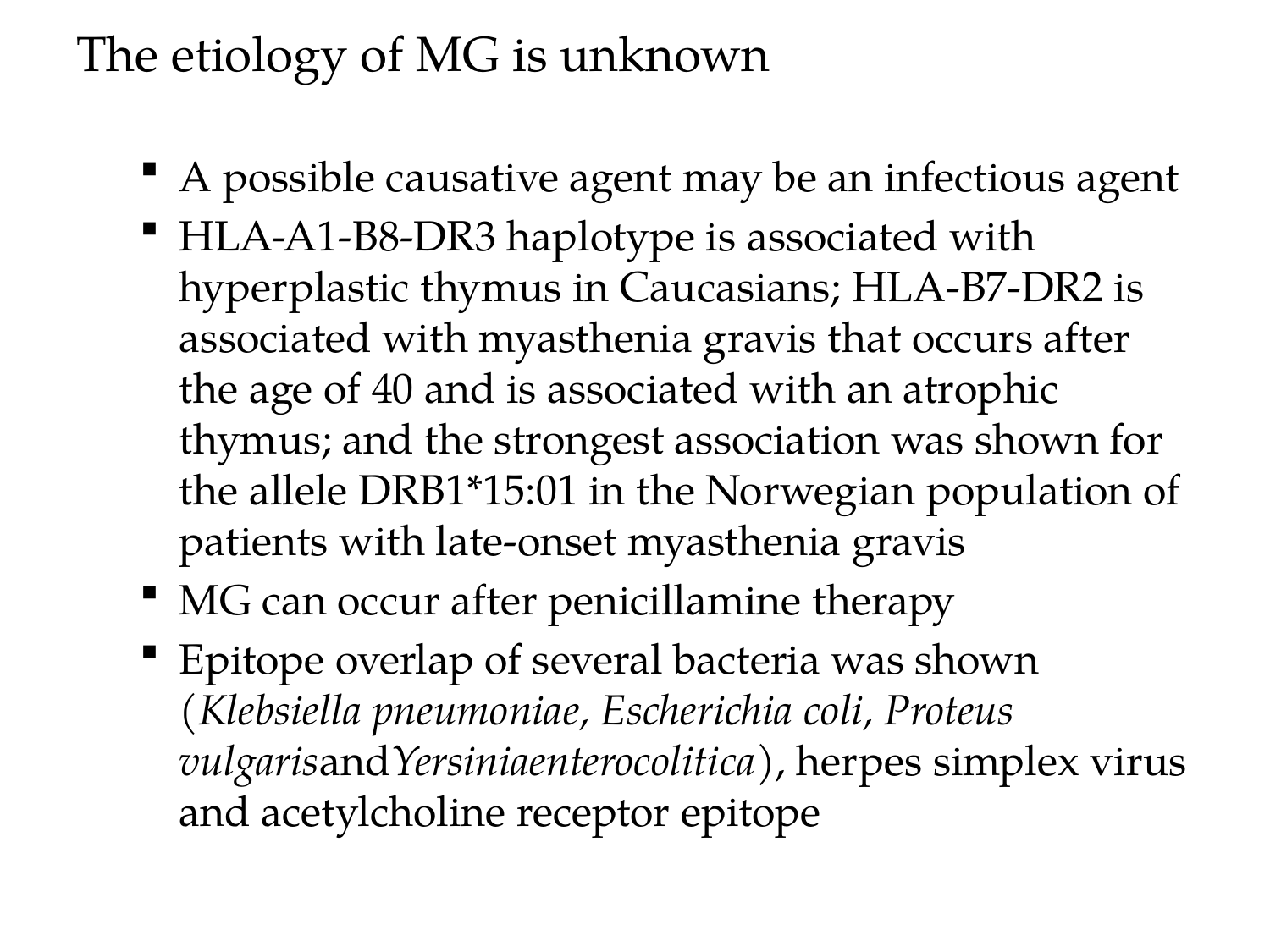

The etiology of MG is unknown

A possible causative agent may be an infectious agent
HLA-A1-B8-DR3 haplotype is associated with hyperplastic thymus in Caucasians; HLA-B7-DR2 is associated with myasthenia gravis that occurs after the age of 40 and is associated with an atrophic thymus; and the strongest association was shown for the allele DRB1*15:01 in the Norwegian population of patients with late-onset myasthenia gravis
MG can occur after penicillamine therapy
Epitope overlap of several bacteria was shown (Klebsiella pneumoniae, Escherichia coli, Proteus vulgarisandYersiniaenterocolitica), herpes simplex virus and acetylcholine receptor epitope